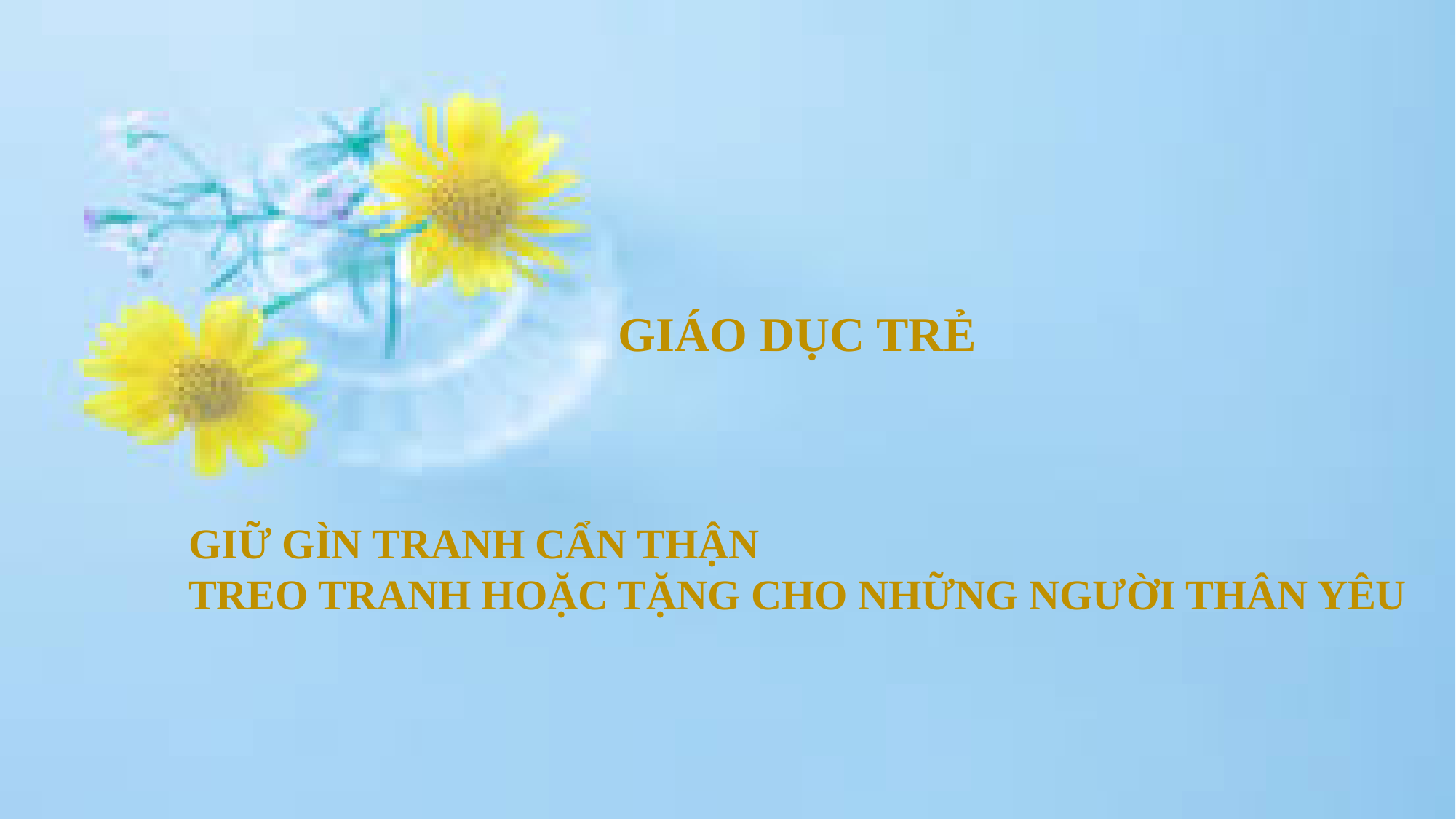

GIÁO DỤC TRẺ
GIỮ GÌN TRANH CẨN THẬN
TREO TRANH HOẶC TẶNG CHO NHỮNG NGƯỜI THÂN YÊU